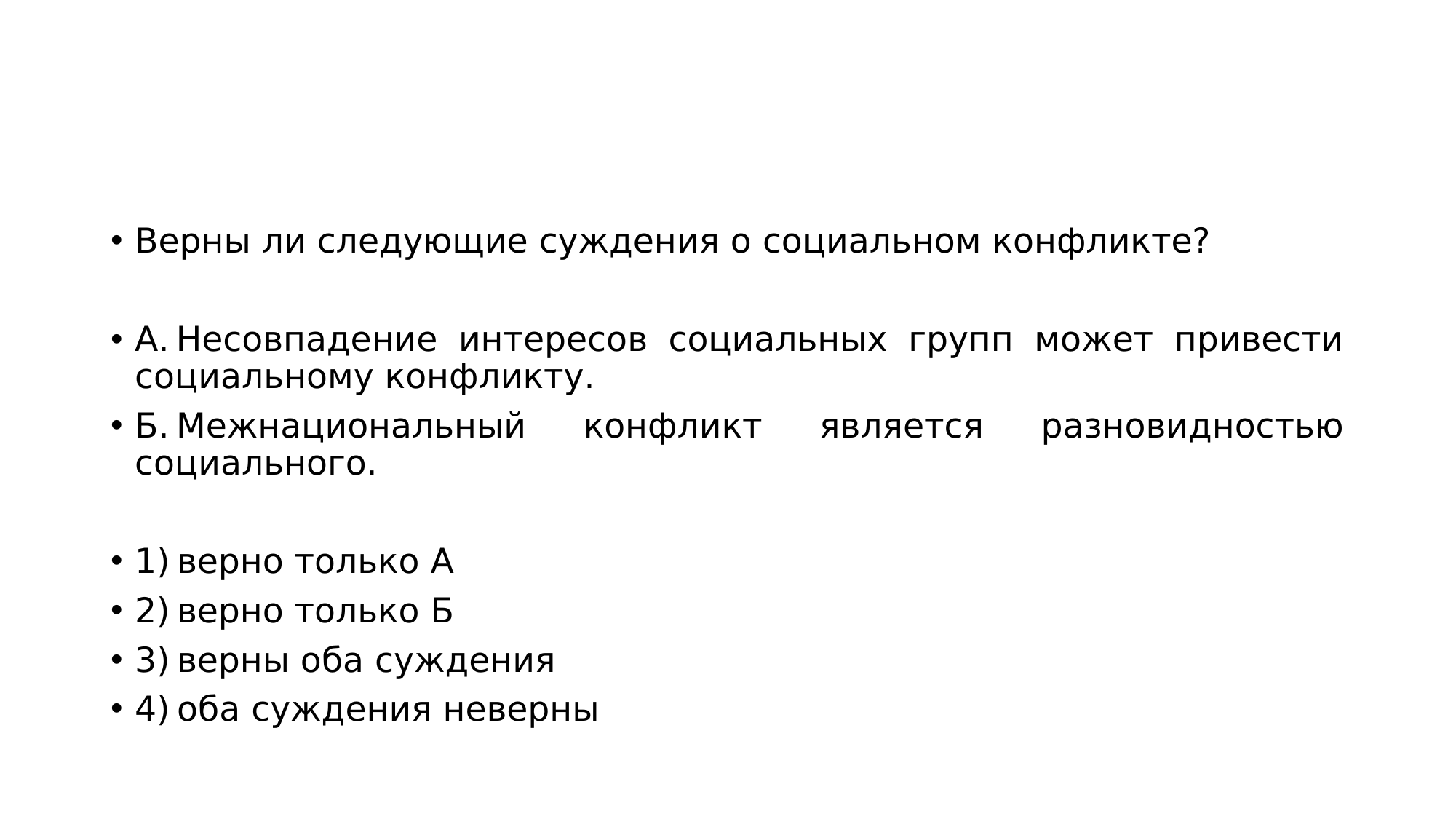

#
Верны ли следующие суждения о социальном конфликте?

А. Несовпадение интересов социальных групп может привести социальному конфликту.
Б. Межнациональный конфликт является разновидностью социального.

1) верно только А
2) верно только Б
3) верны оба суждения
4) оба суждения неверны